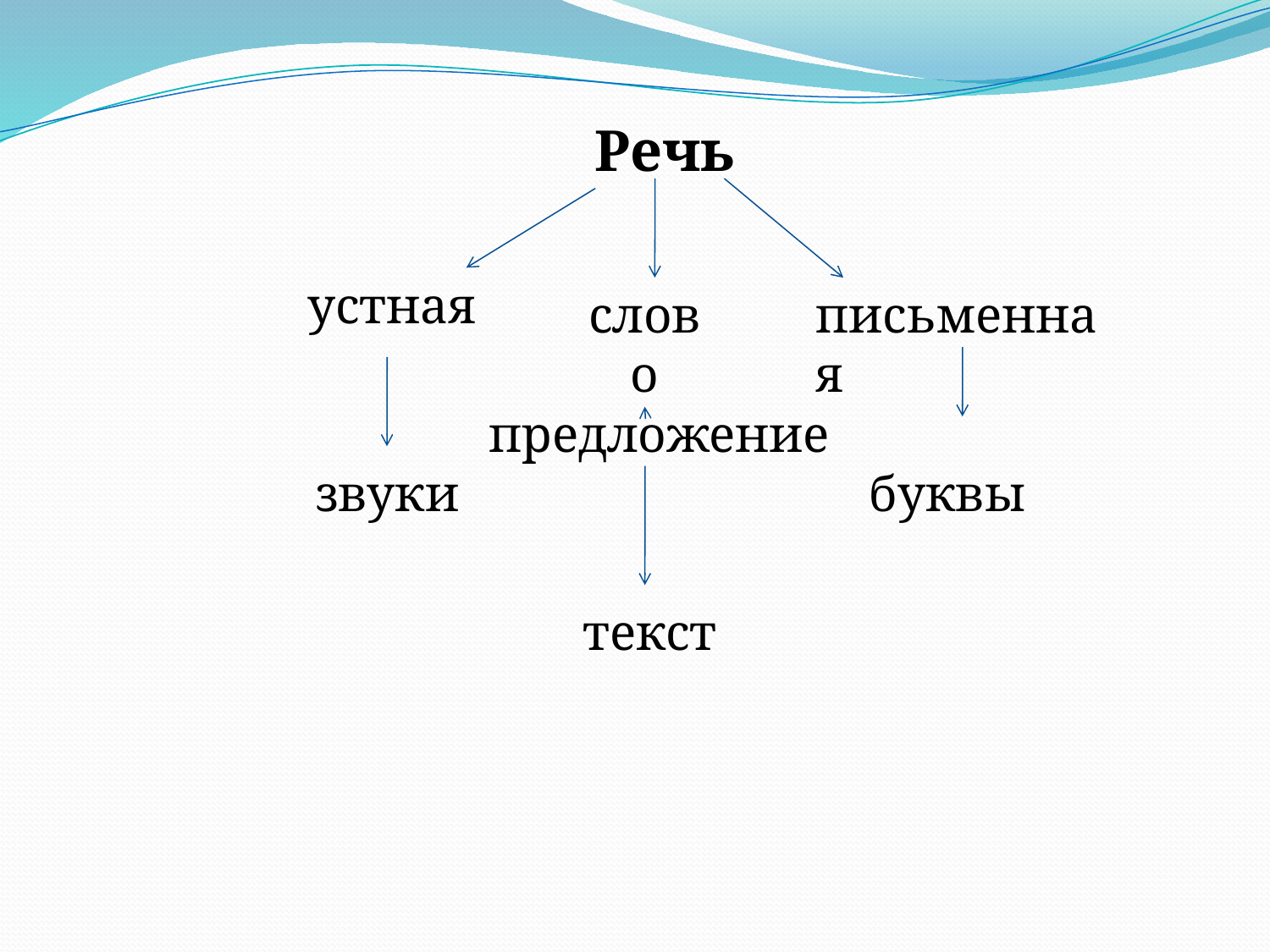

Речь
устная
слово
письменная
предложение
звуки
буквы
текст